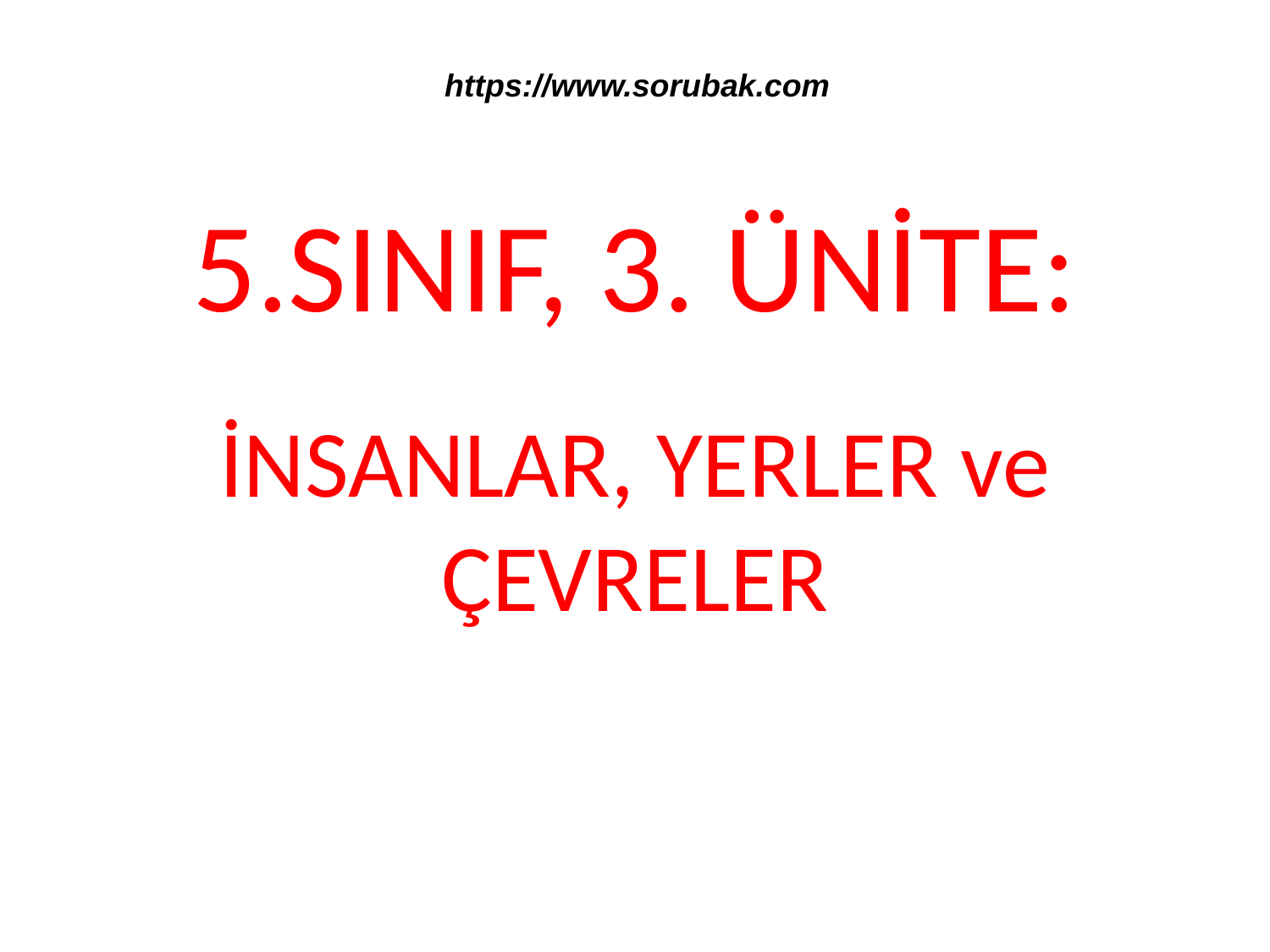

https://www.sorubak.com
# 5.SINIF, 3. ÜNİTE:
İNSANLAR, YERLER ve ÇEVRELER